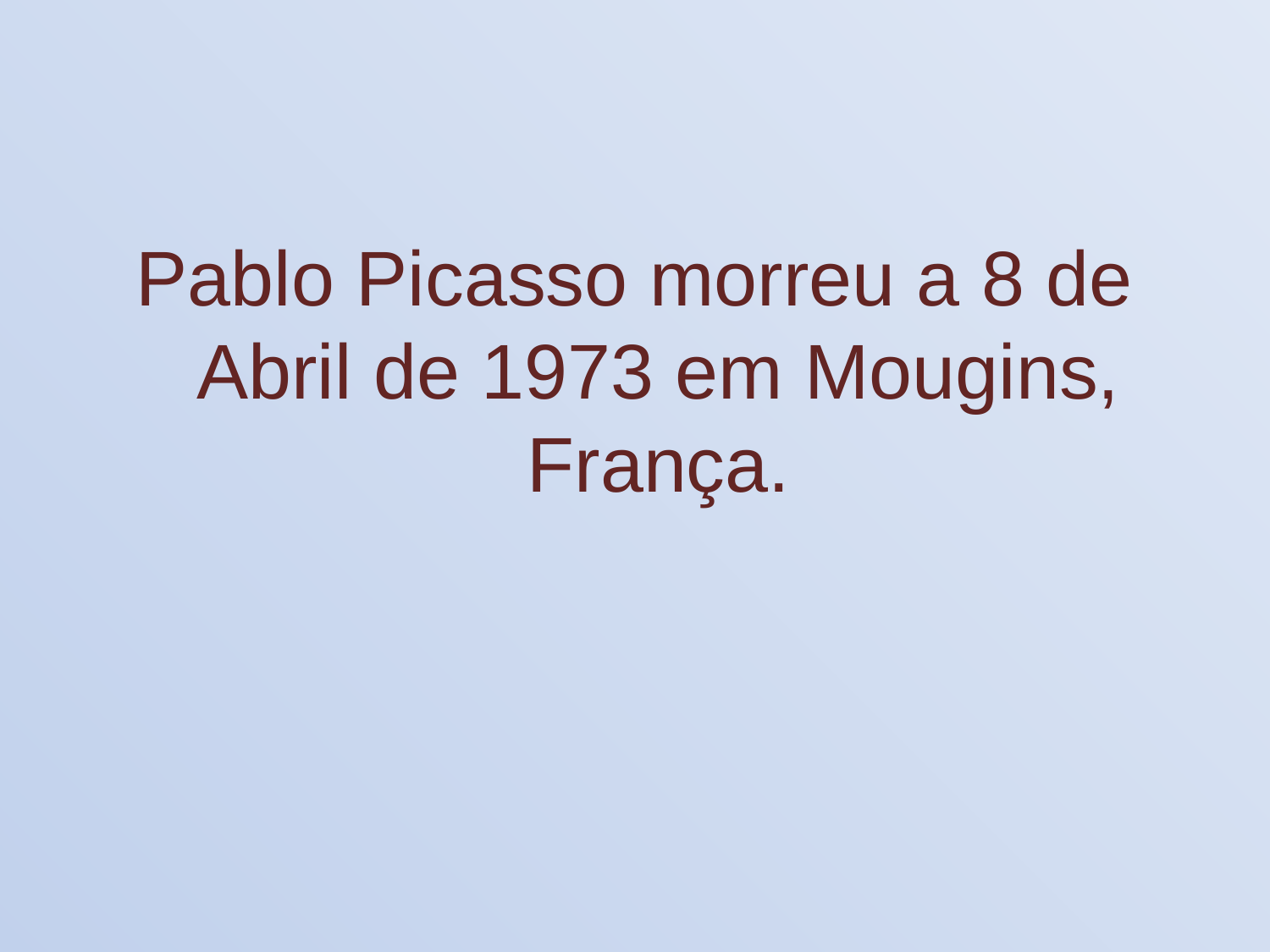

Pablo Picasso morreu a 8 de Abril de 1973 em Mougins, França.